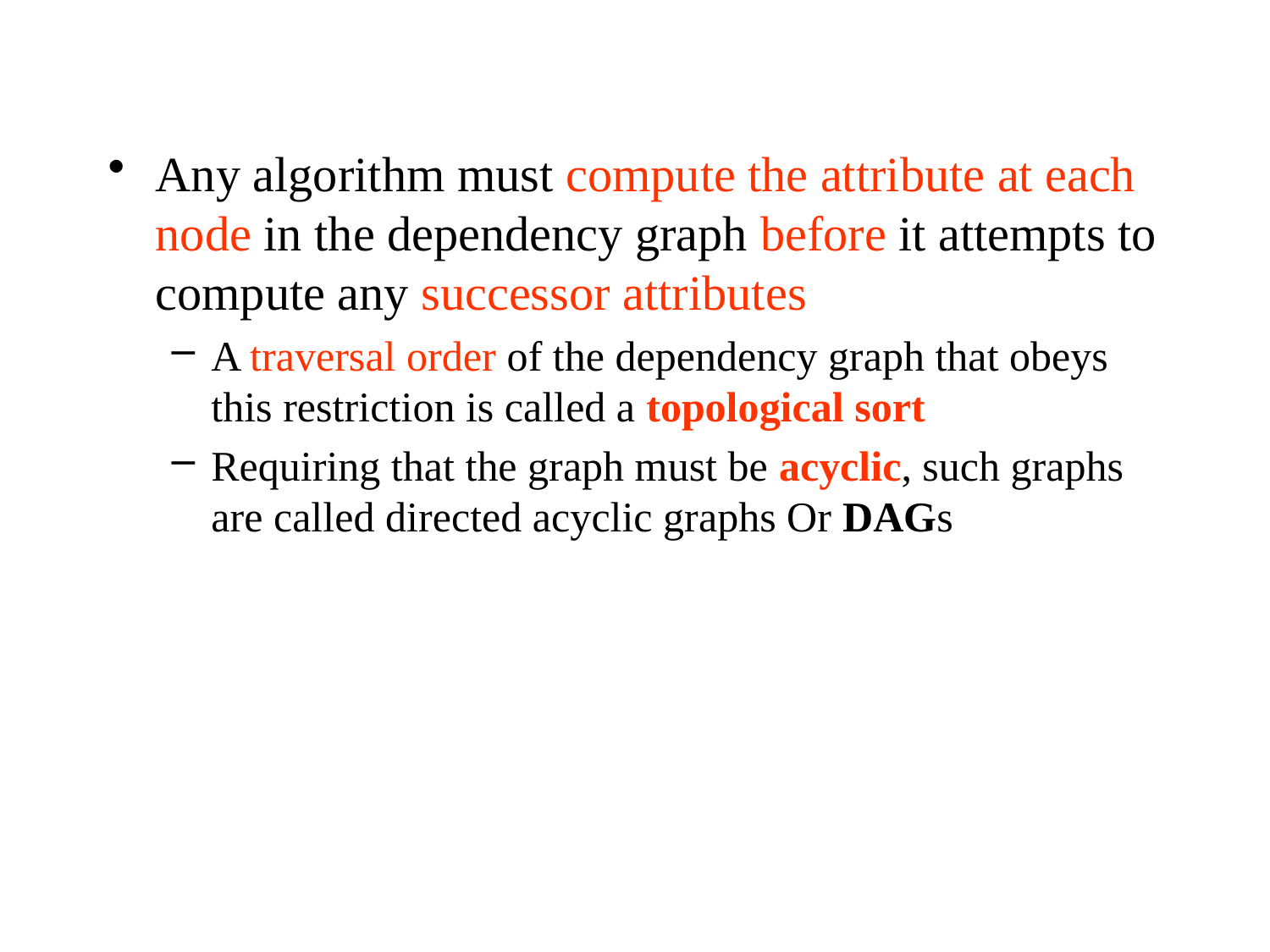

Any algorithm must compute the attribute at each node in the dependency graph before it attempts to compute any successor attributes
A traversal order of the dependency graph that obeys this restriction is called a topological sort
Requiring that the graph must be acyclic, such graphs are called directed acyclic graphs Or DAGs